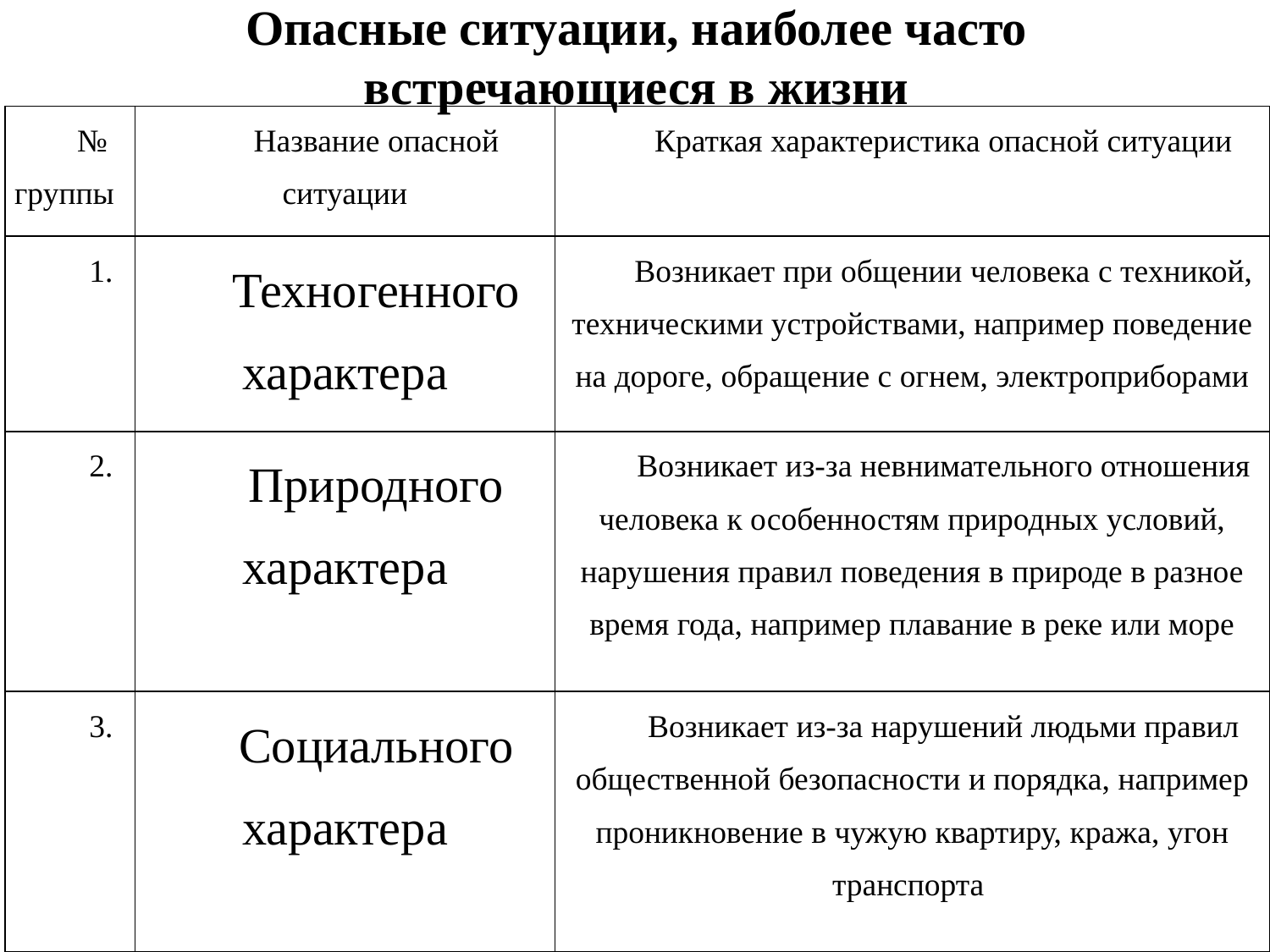

# Опасные ситуации, наиболее часто встречающиеся в жизни
| № группы | Название опасной ситуации | Краткая характеристика опасной ситуации |
| --- | --- | --- |
| 1. | Техногенного характера | Возникает при общении человека с техникой, техническими устройствами, например поведение на дороге, обращение с огнем, электроприборами |
| 2. | Природного характера | Возникает из-за невнимательного отношения человека к особенностям природных условий, нарушения правил поведения в природе в разное время года, например плавание в реке или море |
| 3. | Социального характера | Возникает из-за нарушений людьми правил общественной безопасности и порядка, например проникновение в чужую квартиру, кража, угон транспорта |